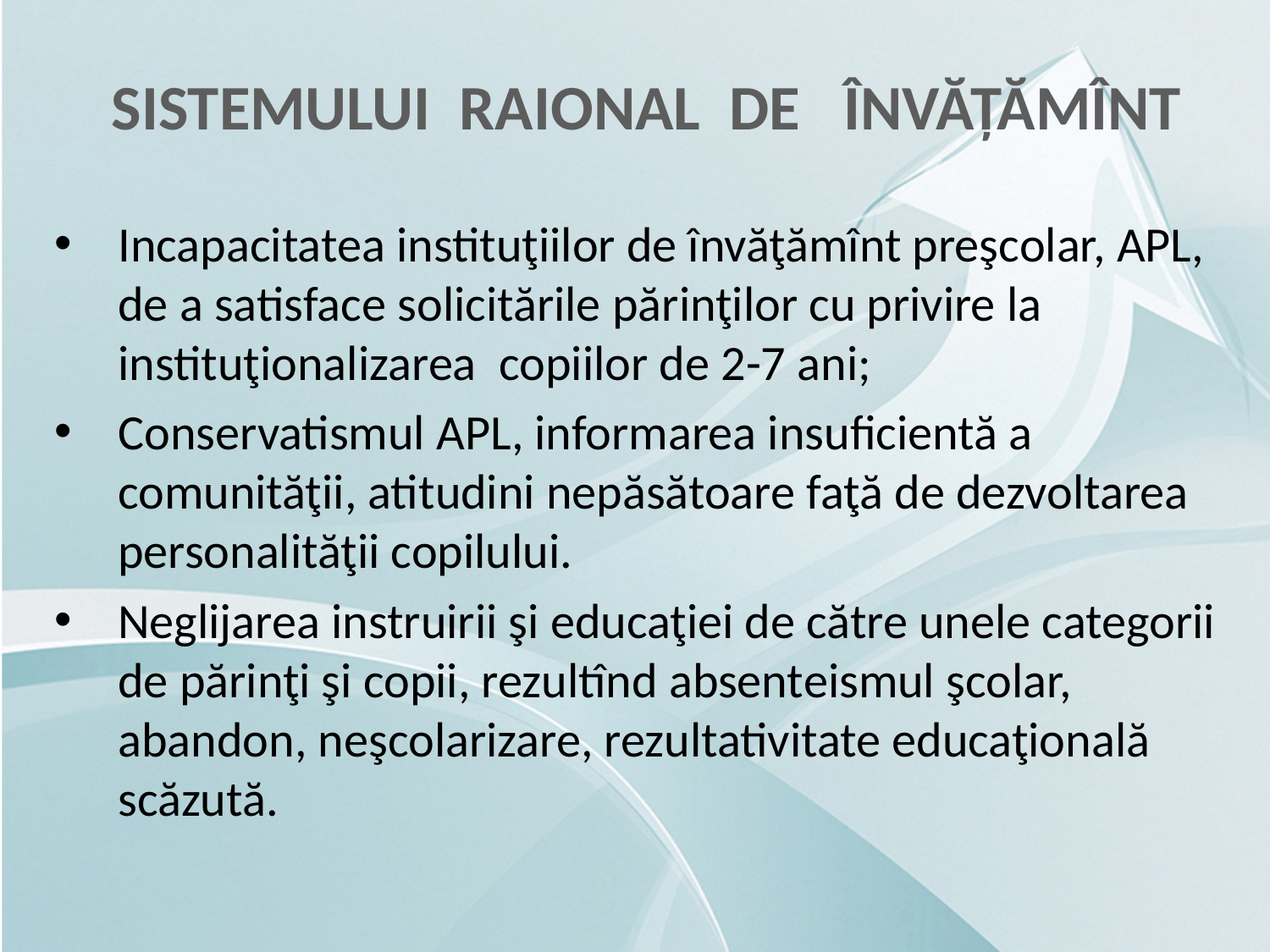

SISTEMULUI  RAIONAL  DE   ÎNVĂȚĂMÎNT
Incapacitatea instituţiilor de învăţămînt preşcolar, APL, de a satisface solicitările părinţilor cu privire la instituţionalizarea  copiilor de 2-7 ani;
Conservatismul APL, informarea insuficientă a  comunităţii, atitudini nepăsătoare faţă de dezvoltarea personalităţii copilului.
Neglijarea instruirii şi educaţiei de către unele categorii de părinţi şi copii, rezultînd absenteismul şcolar, abandon, neşcolarizare, rezultativitate educaţională scăzută.